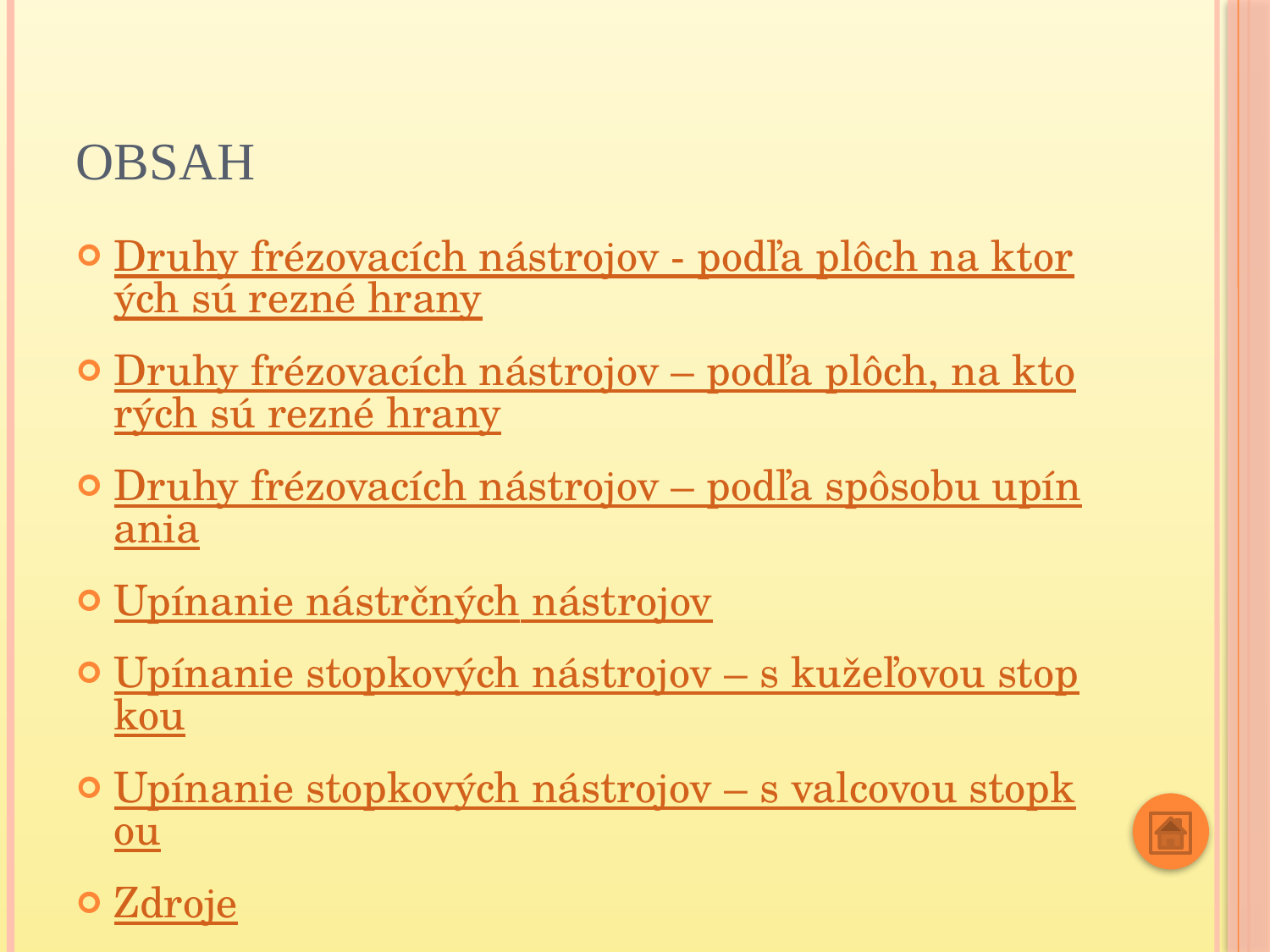

# obsah
Druhy frézovacích nástrojov - podľa plôch na ktorých sú rezné hrany
Druhy frézovacích nástrojov – podľa plôch, na ktorých sú rezné hrany
Druhy frézovacích nástrojov – podľa spôsobu upínania
Upínanie nástrčných nástrojov
Upínanie stopkových nástrojov – s kužeľovou stopkou
Upínanie stopkových nástrojov – s valcovou stopkou
Zdroje